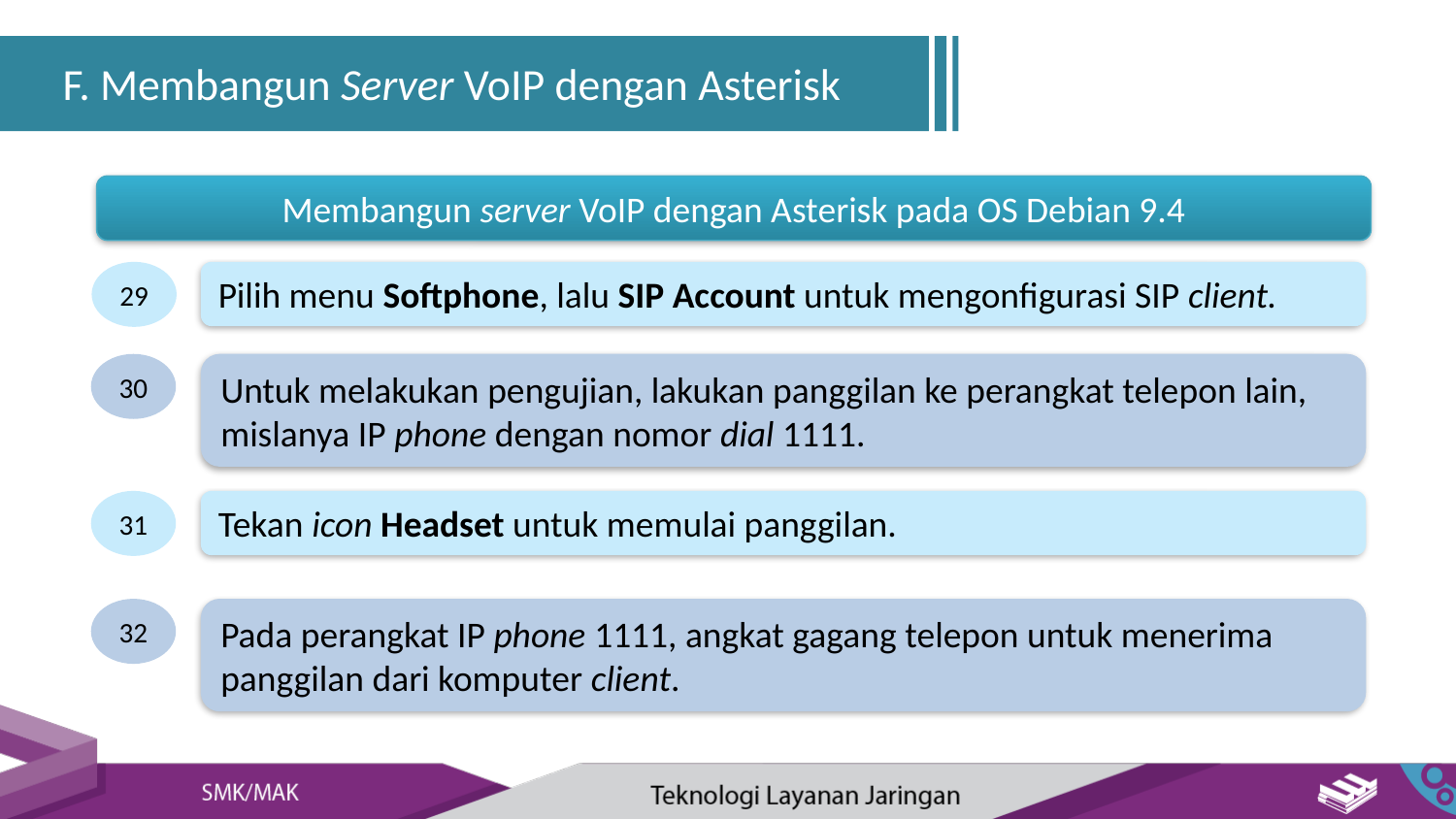

F. Membangun Server VoIP dengan Asterisk
Membangun server VoIP dengan Asterisk pada OS Debian 9.4
29
Pilih menu Softphone, lalu SIP Account untuk mengonfigurasi SIP client.
30
Untuk melakukan pengujian, lakukan panggilan ke perangkat telepon lain, mislanya IP phone dengan nomor dial 1111.
31
Tekan icon Headset untuk memulai panggilan.
32
Pada perangkat IP phone 1111, angkat gagang telepon untuk menerima panggilan dari komputer client.